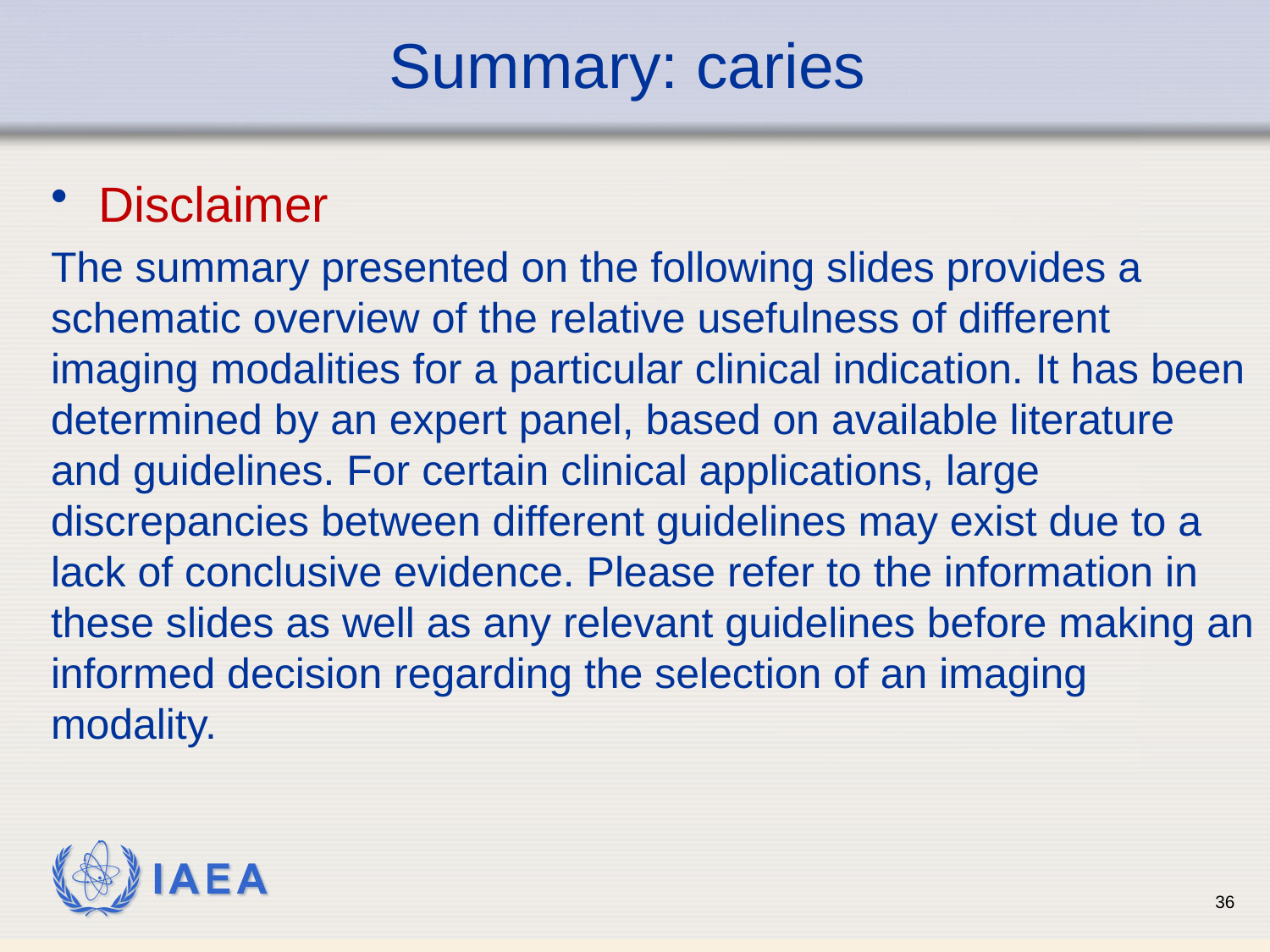

# Summary: caries
Disclaimer
The summary presented on the following slides provides a schematic overview of the relative usefulness of different imaging modalities for a particular clinical indication. It has been determined by an expert panel, based on available literature and guidelines. For certain clinical applications, large discrepancies between different guidelines may exist due to a lack of conclusive evidence. Please refer to the information in these slides as well as any relevant guidelines before making an informed decision regarding the selection of an imaging modality.
36